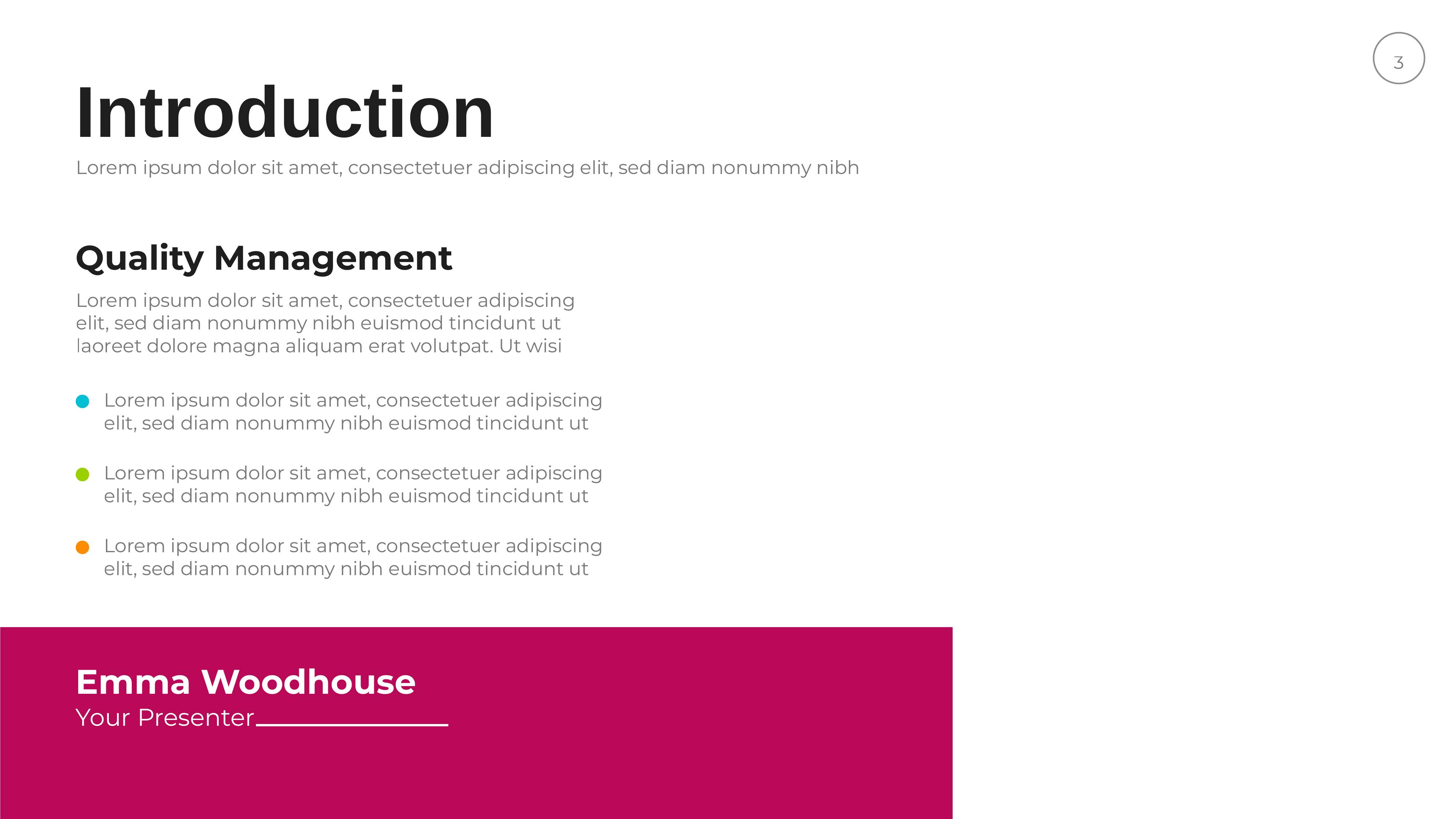

Introduction
Lorem ipsum dolor sit amet, consectetuer adipiscing elit, sed diam nonummy nibh

Quality Management
Lorem ipsum dolor sit amet, consectetuer adipiscing elit, sed diam nonummy nibh euismod tincidunt ut laoreet dolore magna aliquam erat volutpat. Ut wisi
Lorem ipsum dolor sit amet, consectetuer adipiscing elit, sed diam nonummy nibh euismod tincidunt ut

Lorem ipsum dolor sit amet, consectetuer adipiscing elit, sed diam nonummy nibh euismod tincidunt ut

Lorem ipsum dolor sit amet, consectetuer adipiscing elit, sed diam nonummy nibh euismod tincidunt ut

Emma Woodhouse
Your Presenter